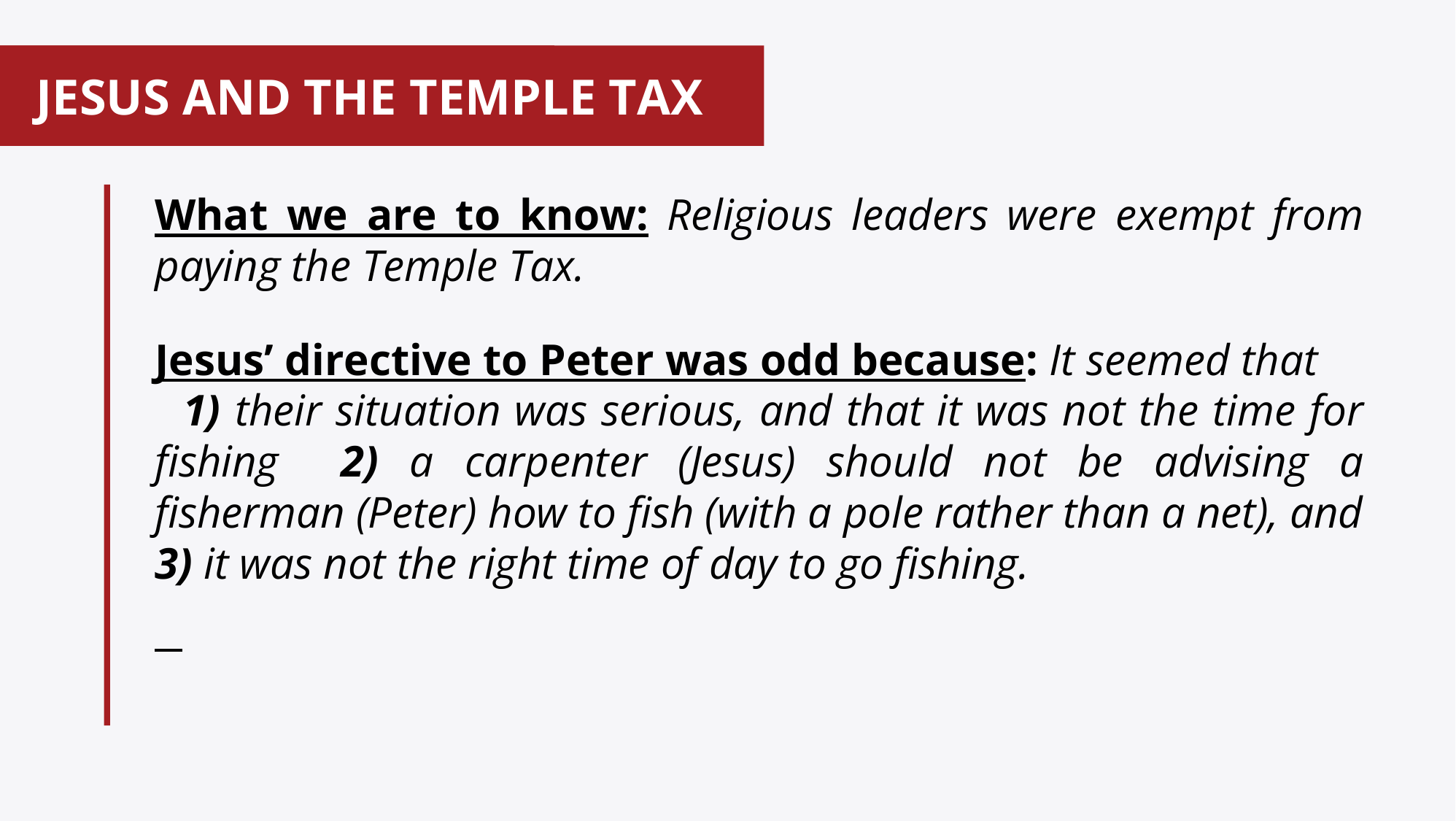

# JESUS AND THE TEMPLE TAX
What we are to know: Religious leaders were exempt from paying the Temple Tax.

Jesus’ directive to Peter was odd because: It seemed that       1) their situation was serious, and that it was not the time for fishing  2) a carpenter (Jesus) should not be advising a fisherman (Peter) how to fish (with a pole rather than a net), and 3) it was not the right time of day to go fishing.